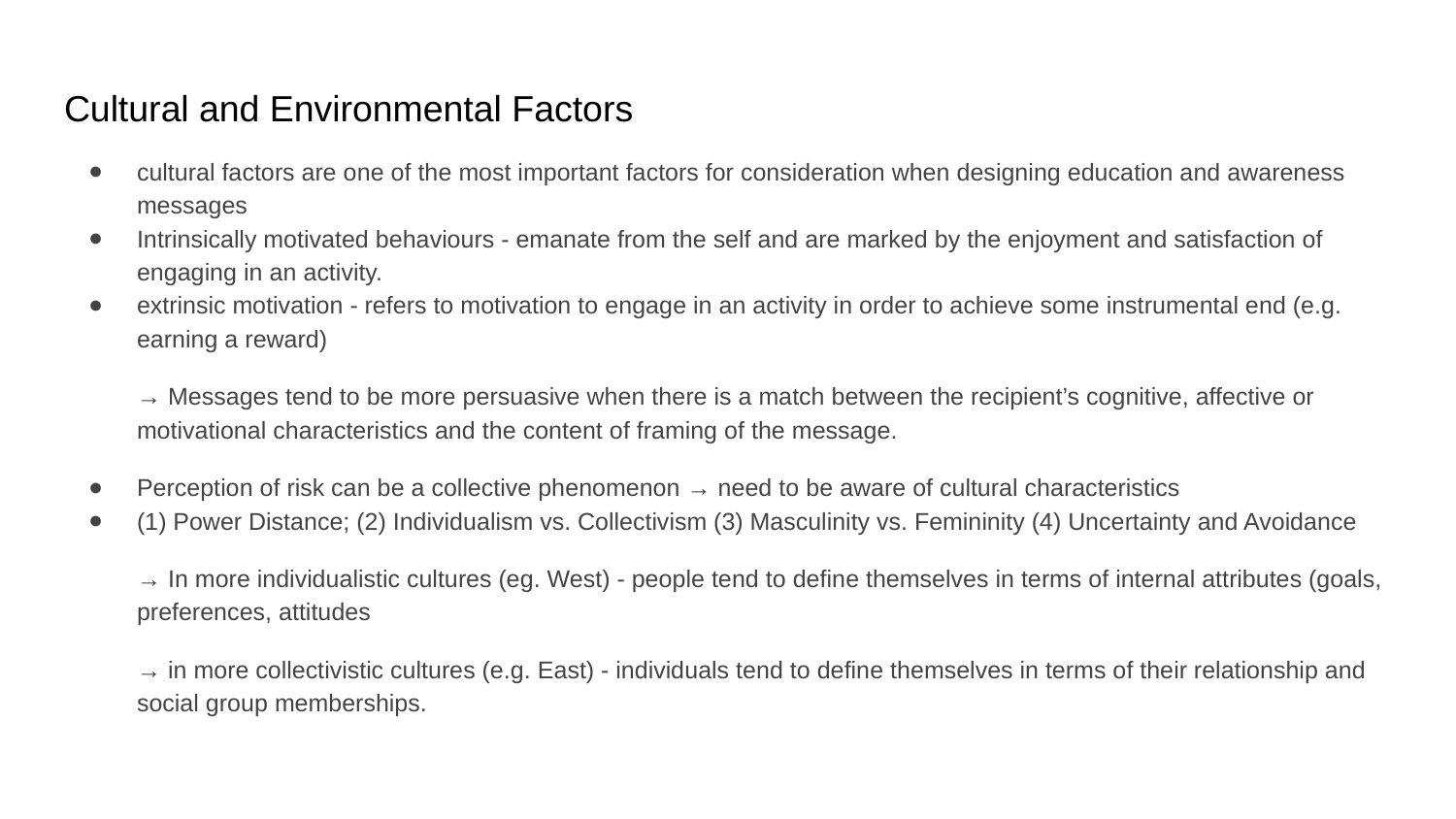

# Cultural and Environmental Factors
cultural factors are one of the most important factors for consideration when designing education and awareness messages
Intrinsically motivated behaviours - emanate from the self and are marked by the enjoyment and satisfaction of engaging in an activity.
extrinsic motivation - refers to motivation to engage in an activity in order to achieve some instrumental end (e.g. earning a reward)
→ Messages tend to be more persuasive when there is a match between the recipient’s cognitive, affective or motivational characteristics and the content of framing of the message.
Perception of risk can be a collective phenomenon → need to be aware of cultural characteristics
(1) Power Distance; (2) Individualism vs. Collectivism (3) Masculinity vs. Femininity (4) Uncertainty and Avoidance
→ In more individualistic cultures (eg. West) - people tend to define themselves in terms of internal attributes (goals, preferences, attitudes
→ in more collectivistic cultures (e.g. East) - individuals tend to define themselves in terms of their relationship and social group memberships.